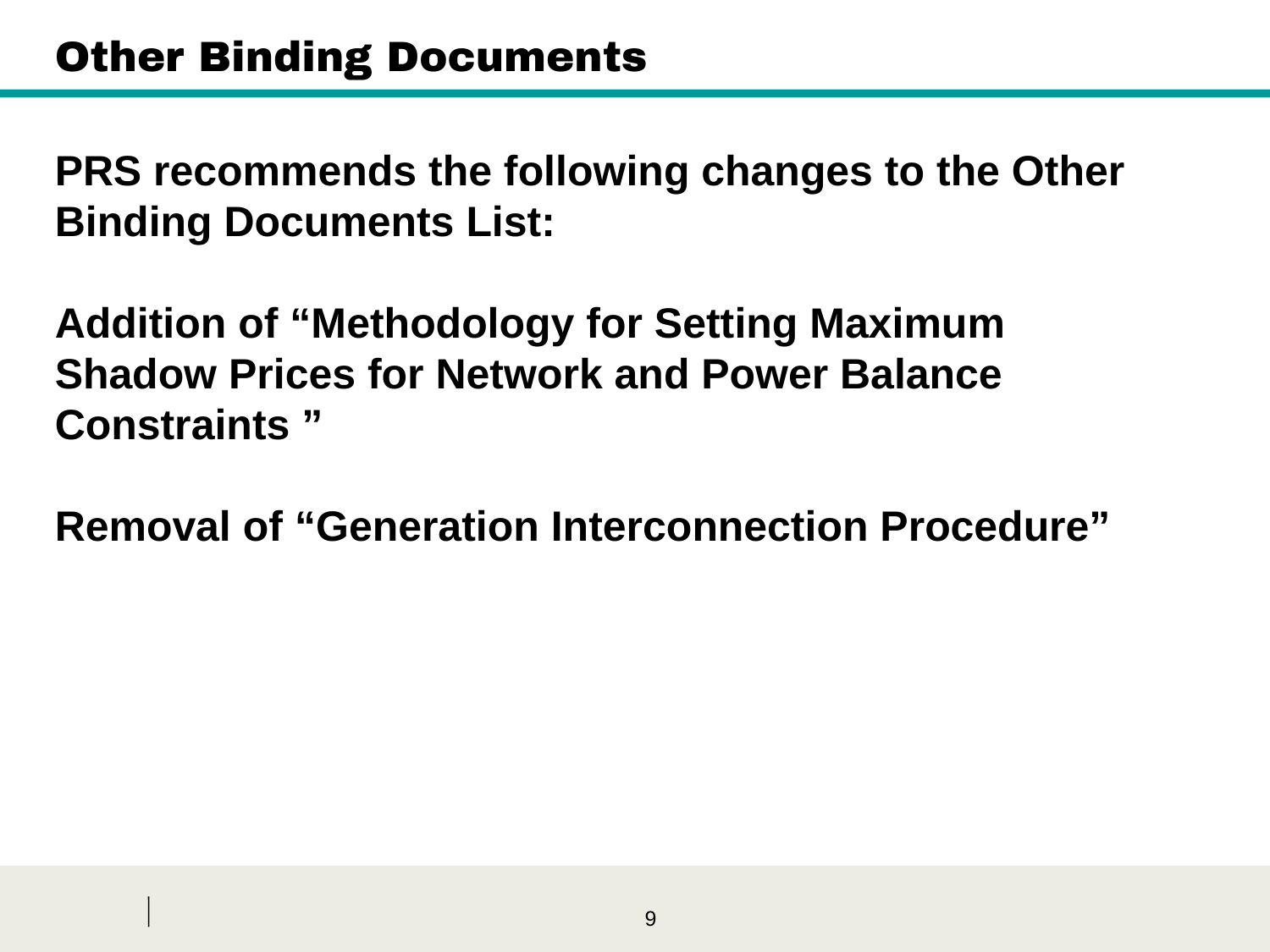

Other Binding Documents
PRS recommends the following changes to the Other Binding Documents List:

Addition of “Methodology for Setting Maximum Shadow Prices for Network and Power Balance Constraints ”

Removal of “Generation Interconnection Procedure”